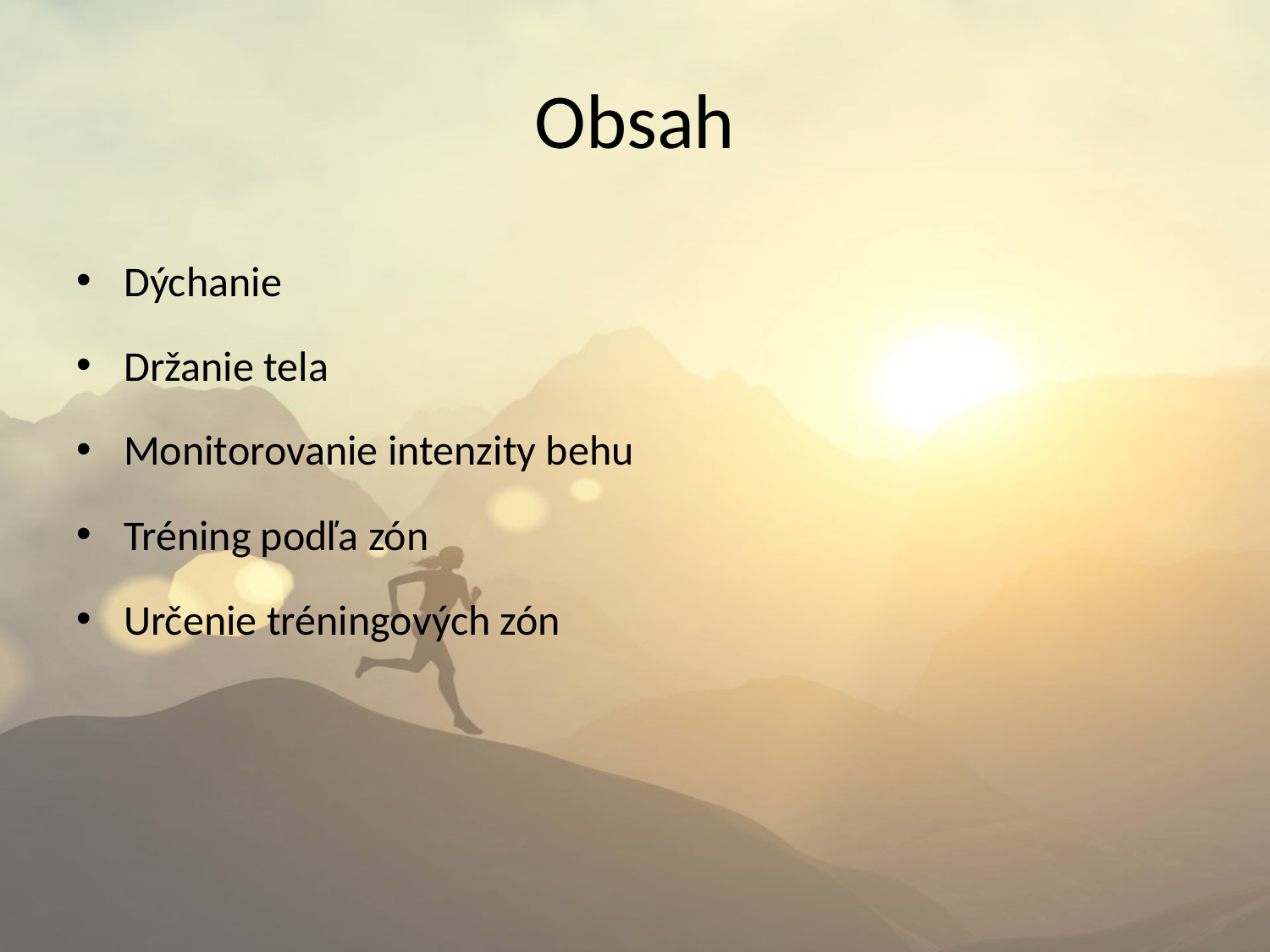

# Obsah
Dýchanie
Držanie tela
Monitorovanie intenzity behu
Tréning podľa zón
Určenie tréningových zón